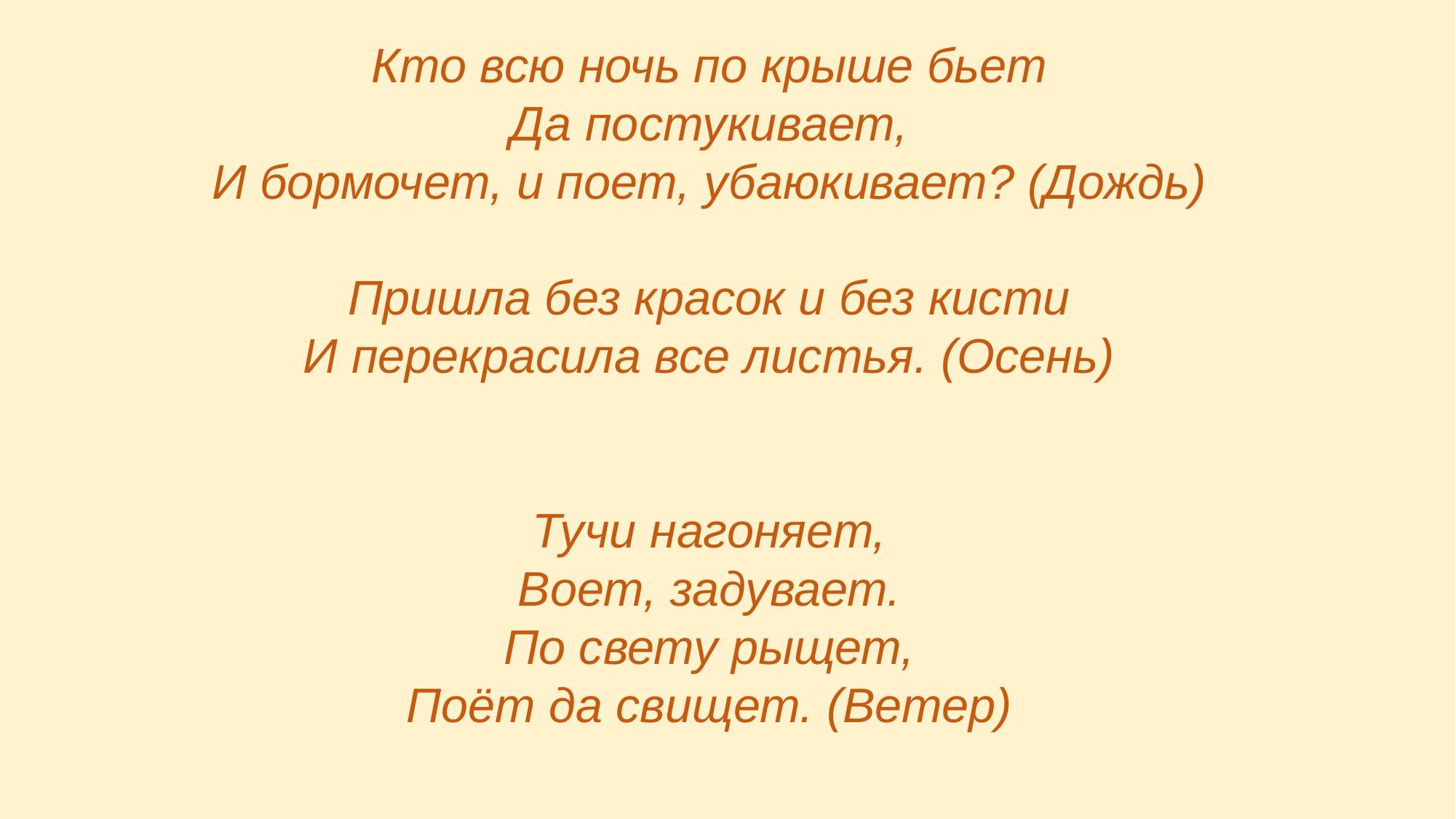

Кто всю ночь по крыше бьет
Да постукивает,
И бормочет, и поет, убаюкивает? (Дождь)

Пришла без красок и без кисти
И перекрасила все листья. (Осень)

Тучи нагоняет,
Воет, задувает.
По свету рыщет,
Поёт да свищет. (Ветер)